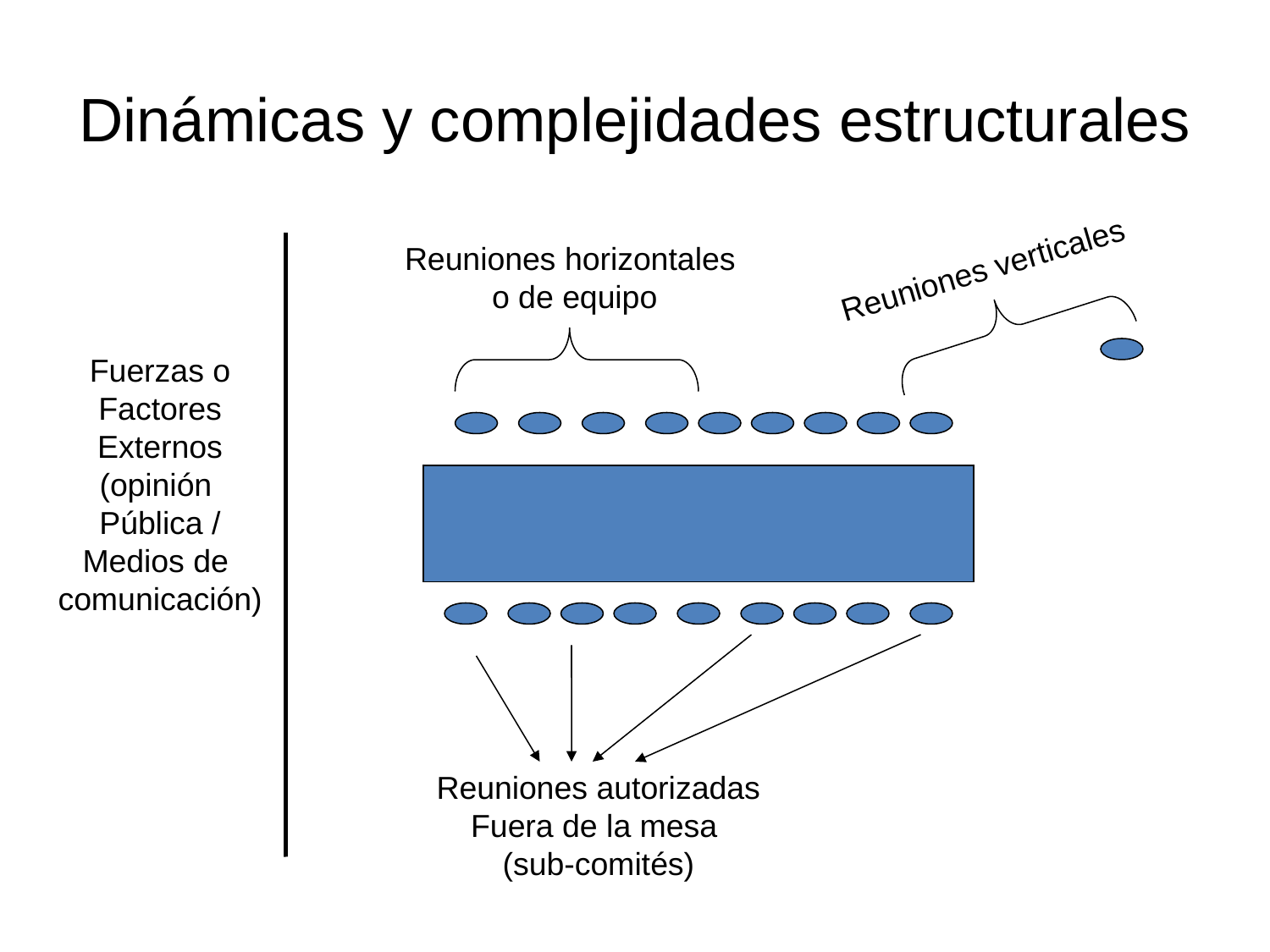

# Dinámicas y complejidades estructurales

Reuniones horizontales
o de equipo

Reuniones verticales

Fuerzas o
Factores
Externos
(opinión
Pública /
Medios de
comunicación)

Reuniones autorizadas
Fuera de la mesa
(sub-comités)